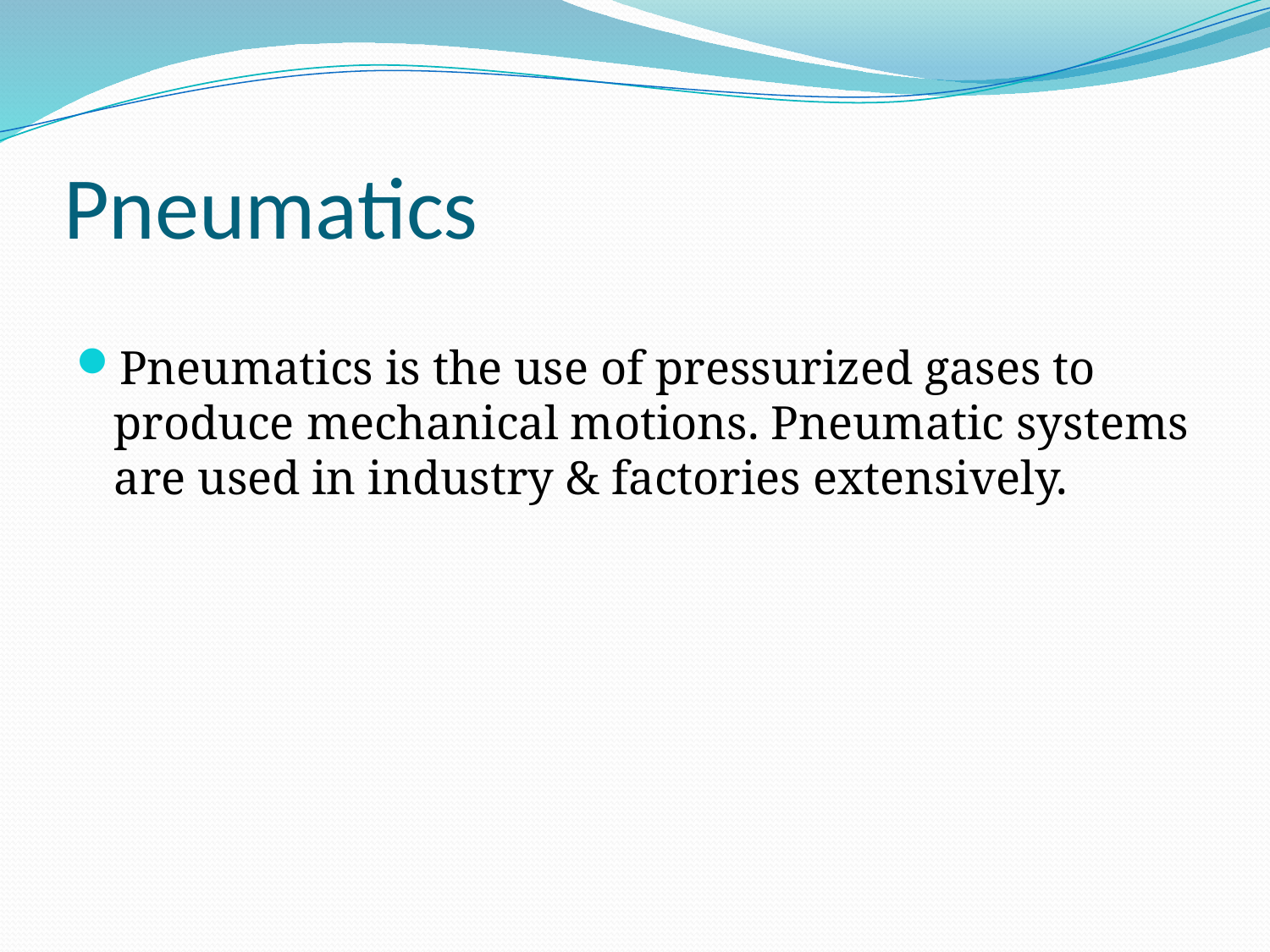

# Pneumatics

Pneumatics is the use of pressurized gases to produce mechanical motions. Pneumatic systems are used in industry & factories extensively.